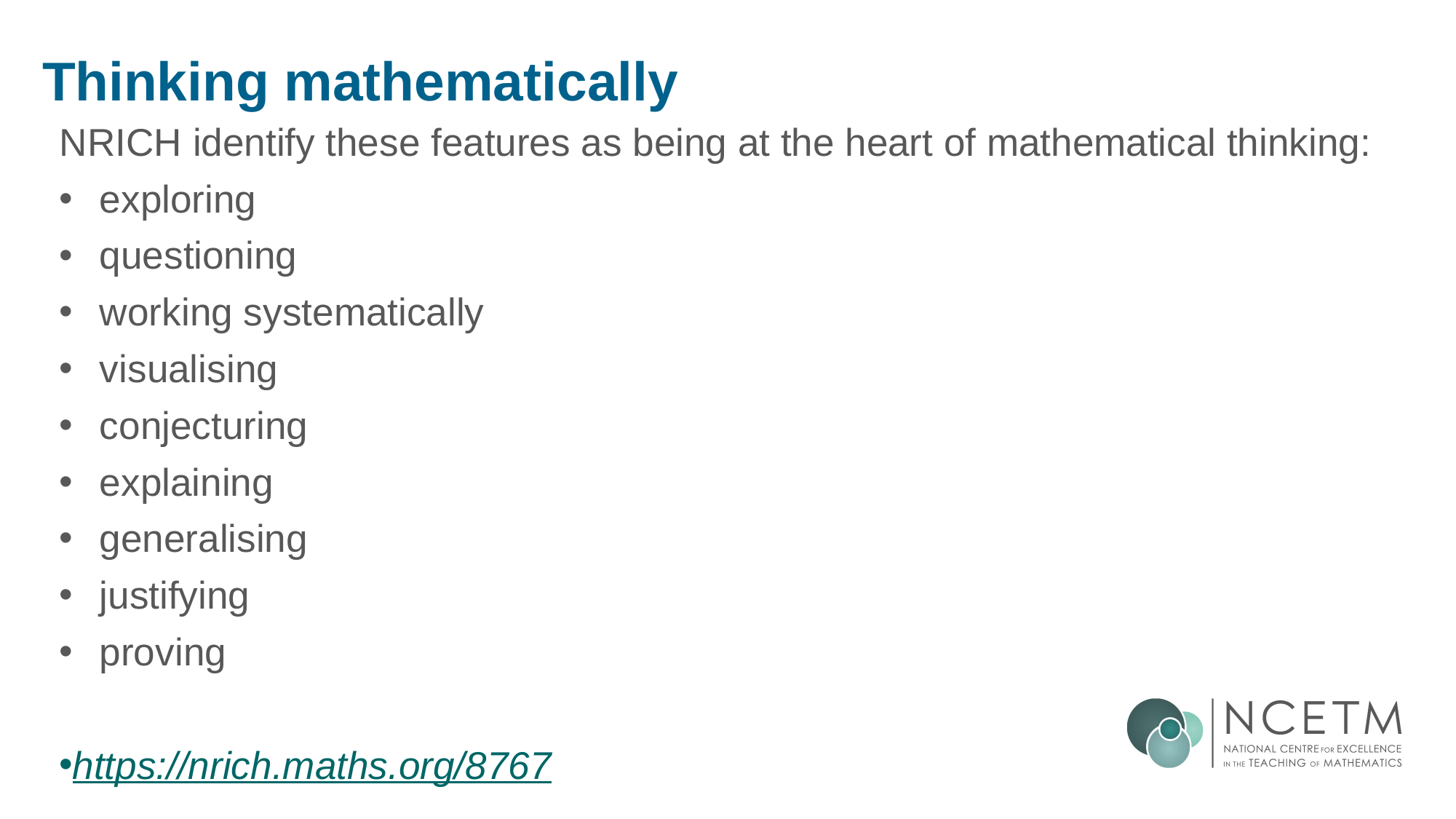

Thinking mathematically
NRICH identify these features as being at the heart of mathematical thinking:
exploring
questioning
working systematically
visualising
conjecturing
explaining
generalising
justifying
proving

https://nrich.maths.org/8767